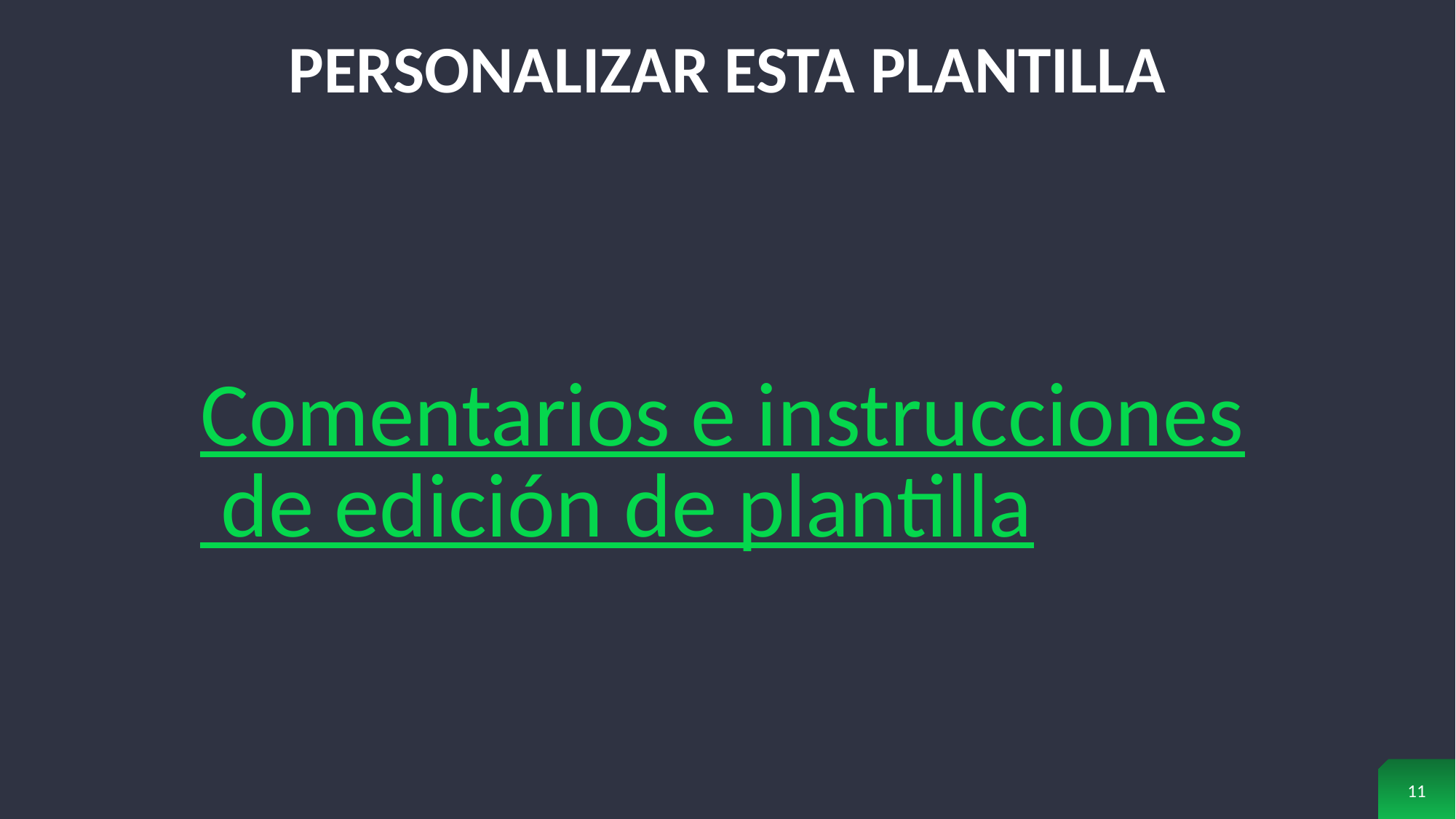

# PERSONALIZAR ESTA PLANTILLA
Comentarios e instrucciones de edición de plantilla
11